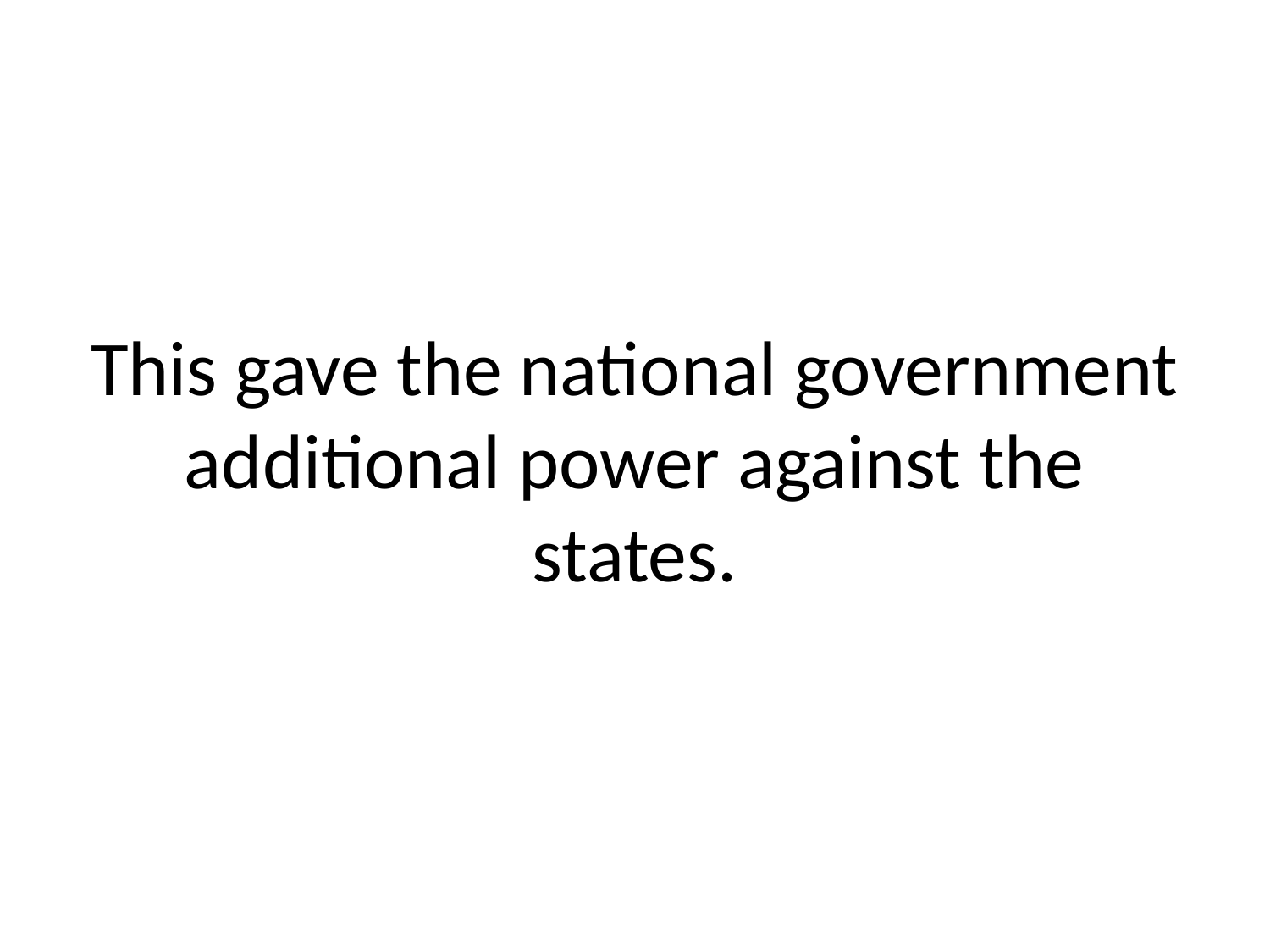

# This gave the national government additional power against the states.